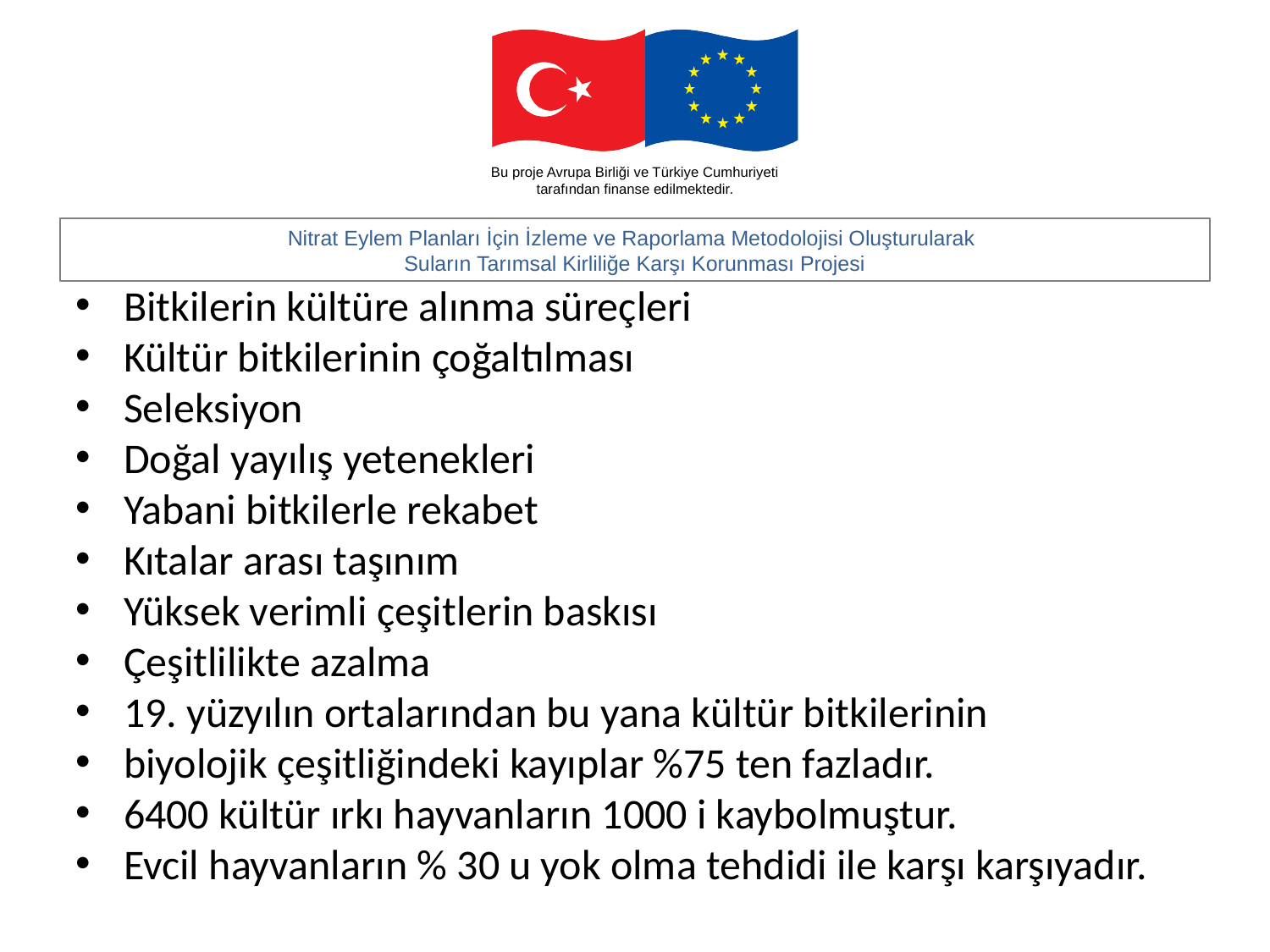

Bitkilerin kültüre alınma süreçleri
Kültür bitkilerinin çoğaltılması
Seleksiyon
Doğal yayılış yetenekleri
Yabani bitkilerle rekabet
Kıtalar arası taşınım
Yüksek verimli çeşitlerin baskısı
Çeşitlilikte azalma
19. yüzyılın ortalarından bu yana kültür bitkilerinin
biyolojik çeşitliğindeki kayıplar %75 ten fazladır.
6400 kültür ırkı hayvanların 1000 i kaybolmuştur.
Evcil hayvanların % 30 u yok olma tehdidi ile karşı karşıyadır.